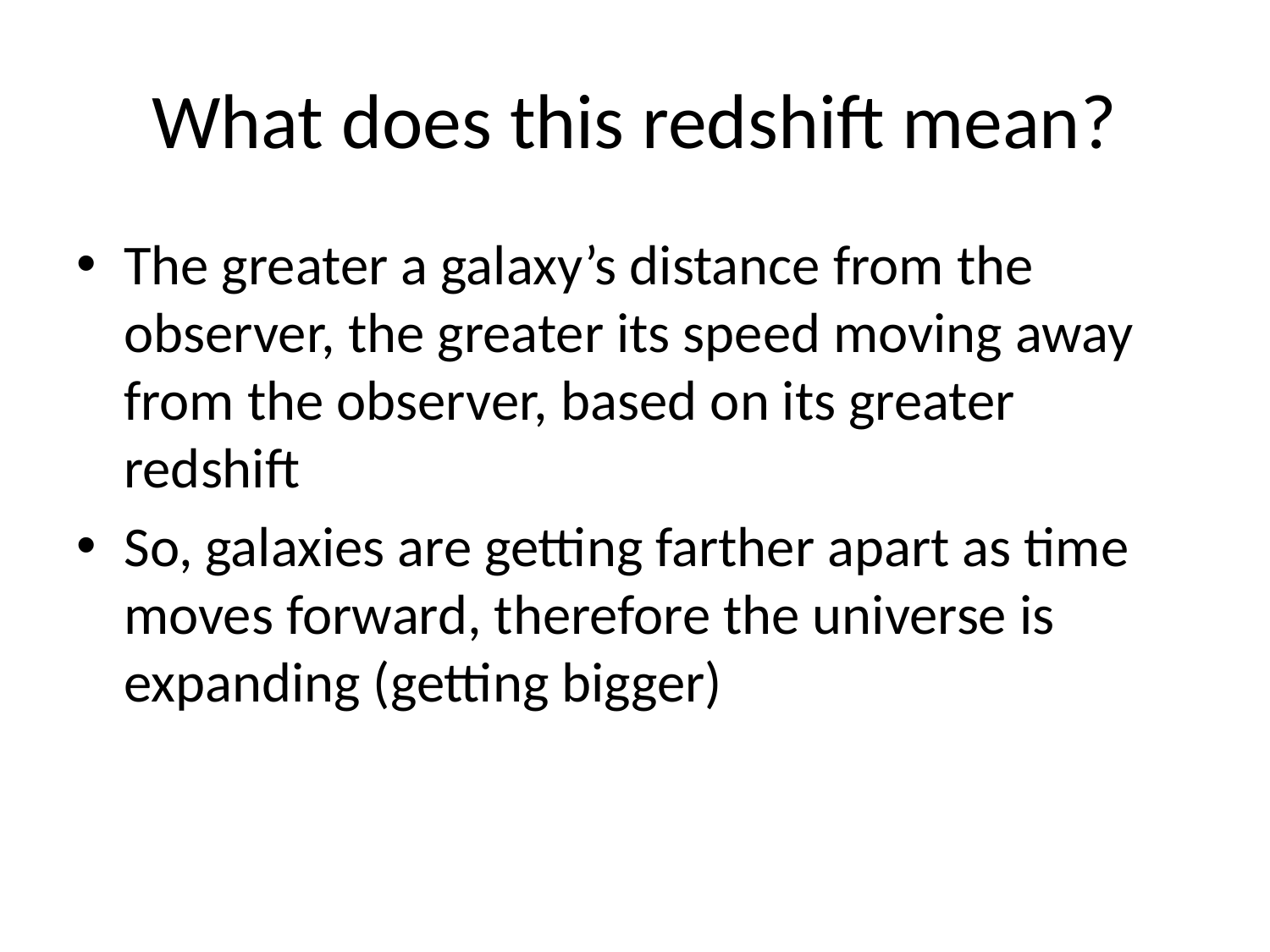

# What does this redshift mean?
The greater a galaxy’s distance from the observer, the greater its speed moving away from the observer, based on its greater redshift
So, galaxies are getting farther apart as time moves forward, therefore the universe is expanding (getting bigger)